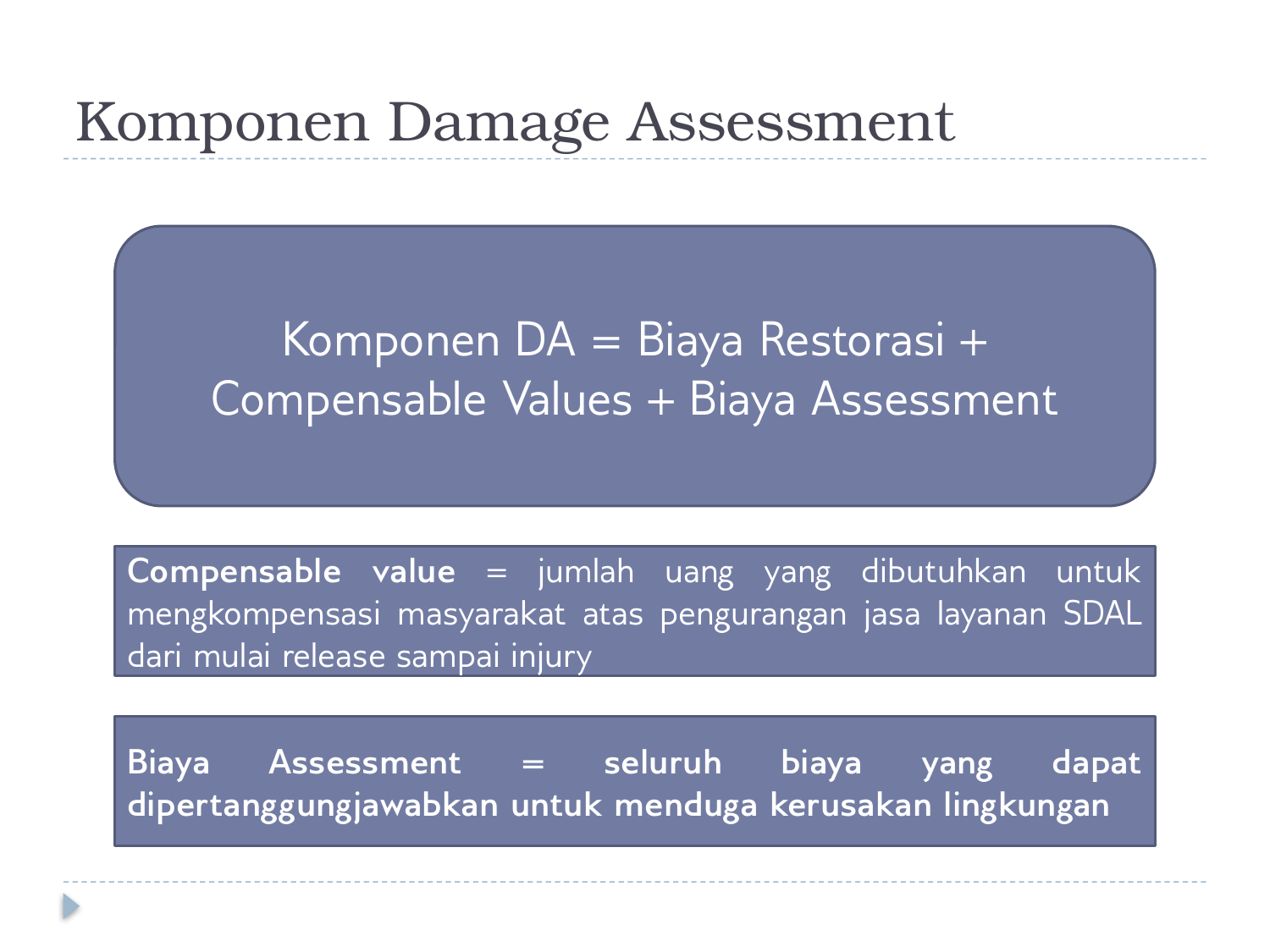

# Komponen Damage Assessment
Komponen DA = Biaya Restorasi + Compensable Values + Biaya Assessment
Compensable value = jumlah uang yang dibutuhkan untuk mengkompensasi masyarakat atas pengurangan jasa layanan SDAL dari mulai release sampai injury
Biaya Assessment = seluruh biaya yang dapat dipertanggungjawabkan untuk menduga kerusakan lingkungan